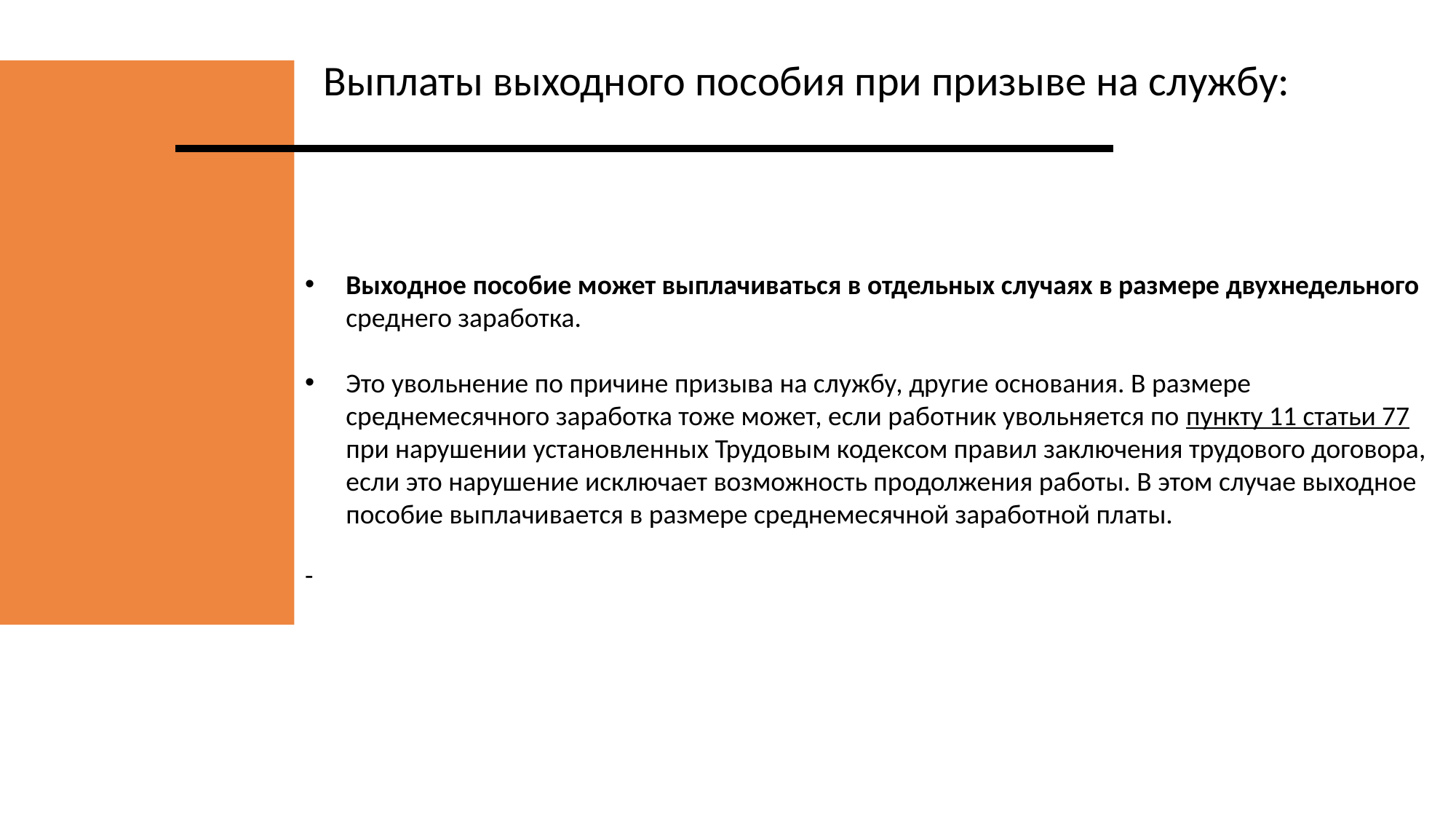

Выплаты выходного пособия при призыве на службу:

Выходное пособие может выплачиваться в отдельных случаях в размере двухнедельного среднего заработка.

Это увольнение по причине призыва на службу, другие основания. В размере среднемесячного заработка тоже может, если работник увольняется по пункту 11 статьи 77 при нарушении установленных Трудовым кодексом правил заключения трудового договора, если это нарушение исключает возможность продолжения работы. В этом случае выходное пособие выплачивается в размере среднемесячной заработной платы.